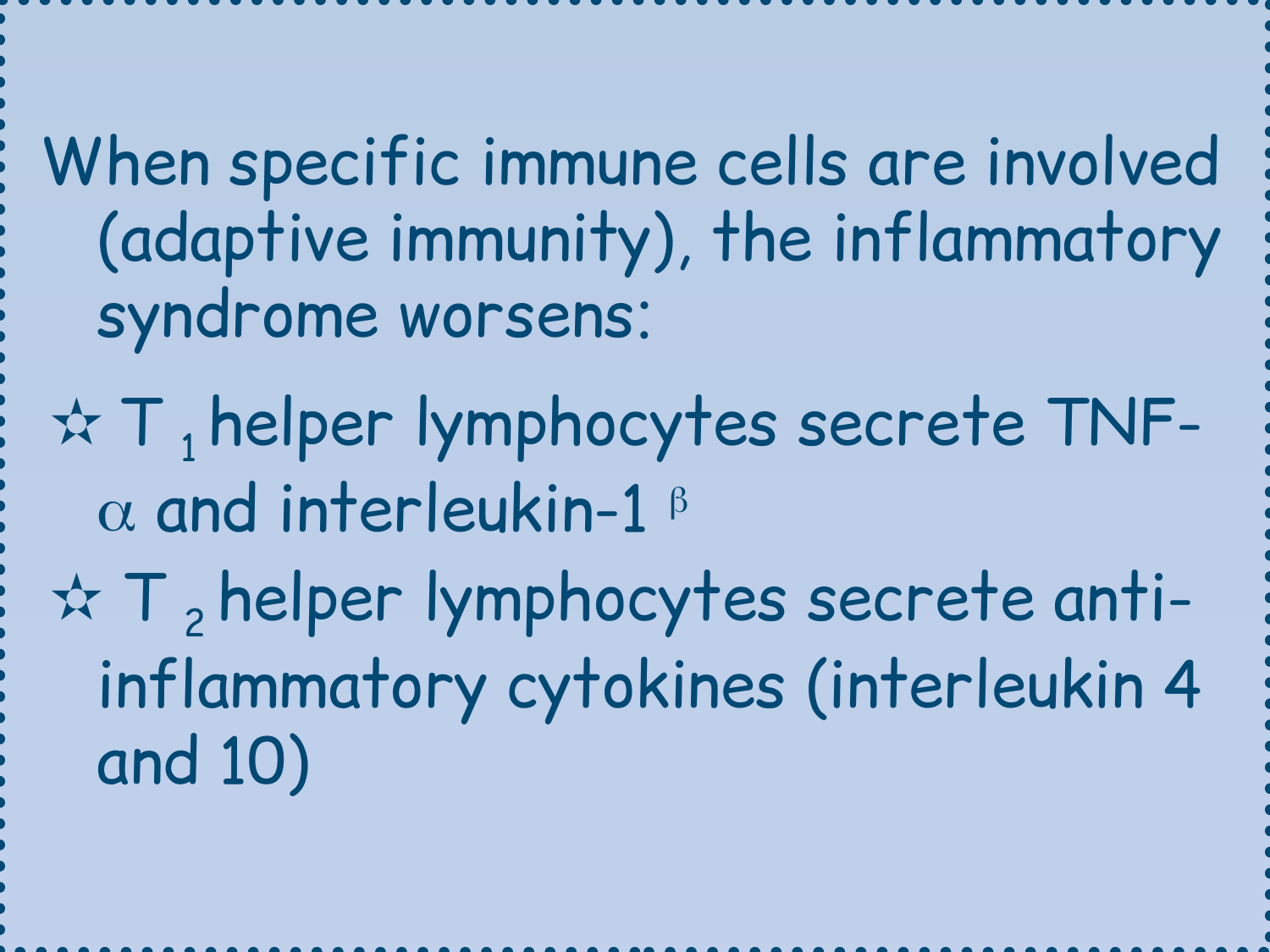

When specific immune cells are involved (adaptive immunity), the inflammatory syndrome worsens:

  ✫ T 1 helper lymphocytes secrete TNF- α and interleukin-1 β
  ✫ T 2 helper lymphocytes secrete anti-inflammatory cytokines (interleukin 4 and 10)

#